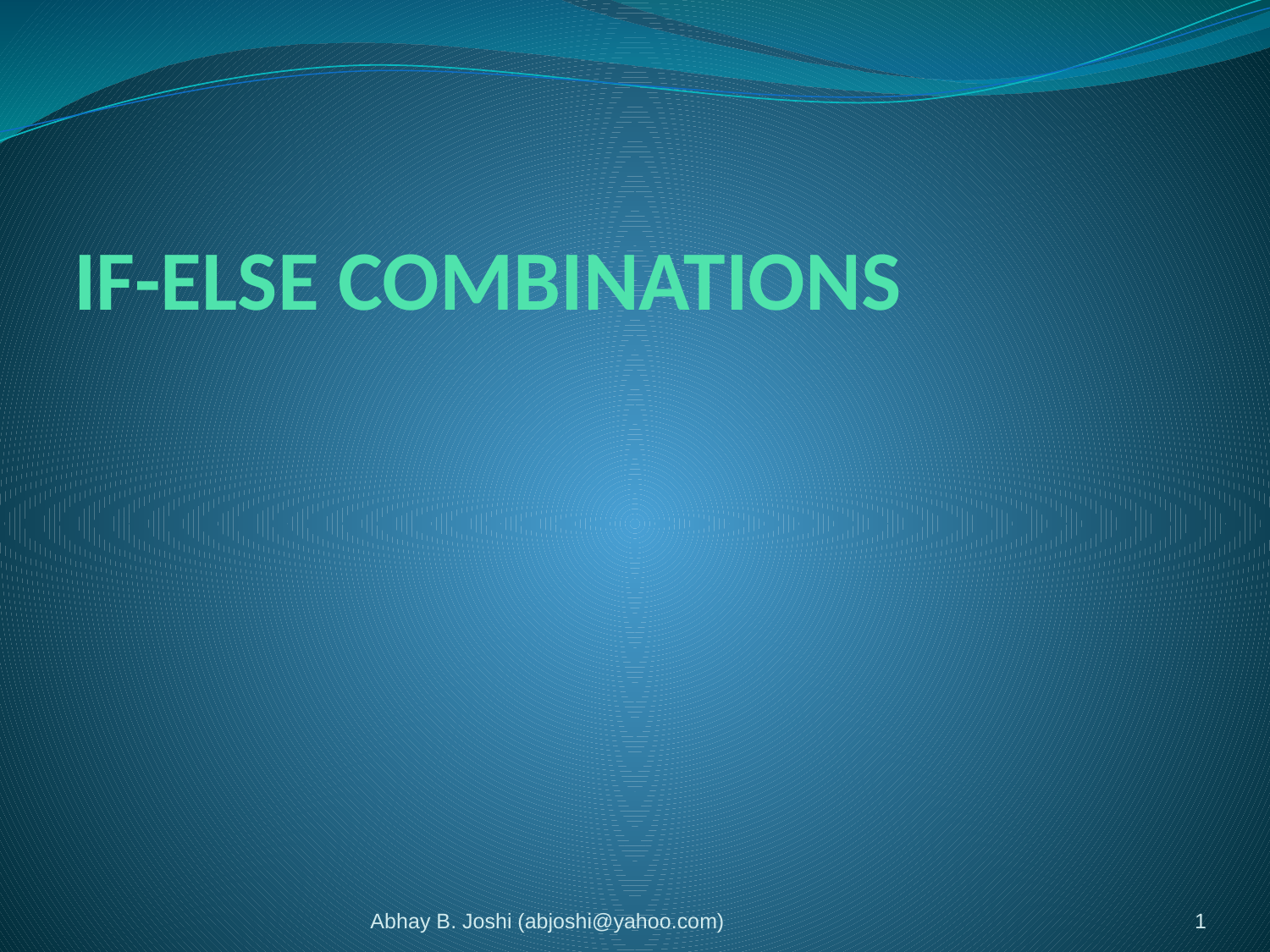

# IF-ELSE COMBINATIONS

Abhay B. Joshi (abjoshi@yahoo.com)
1